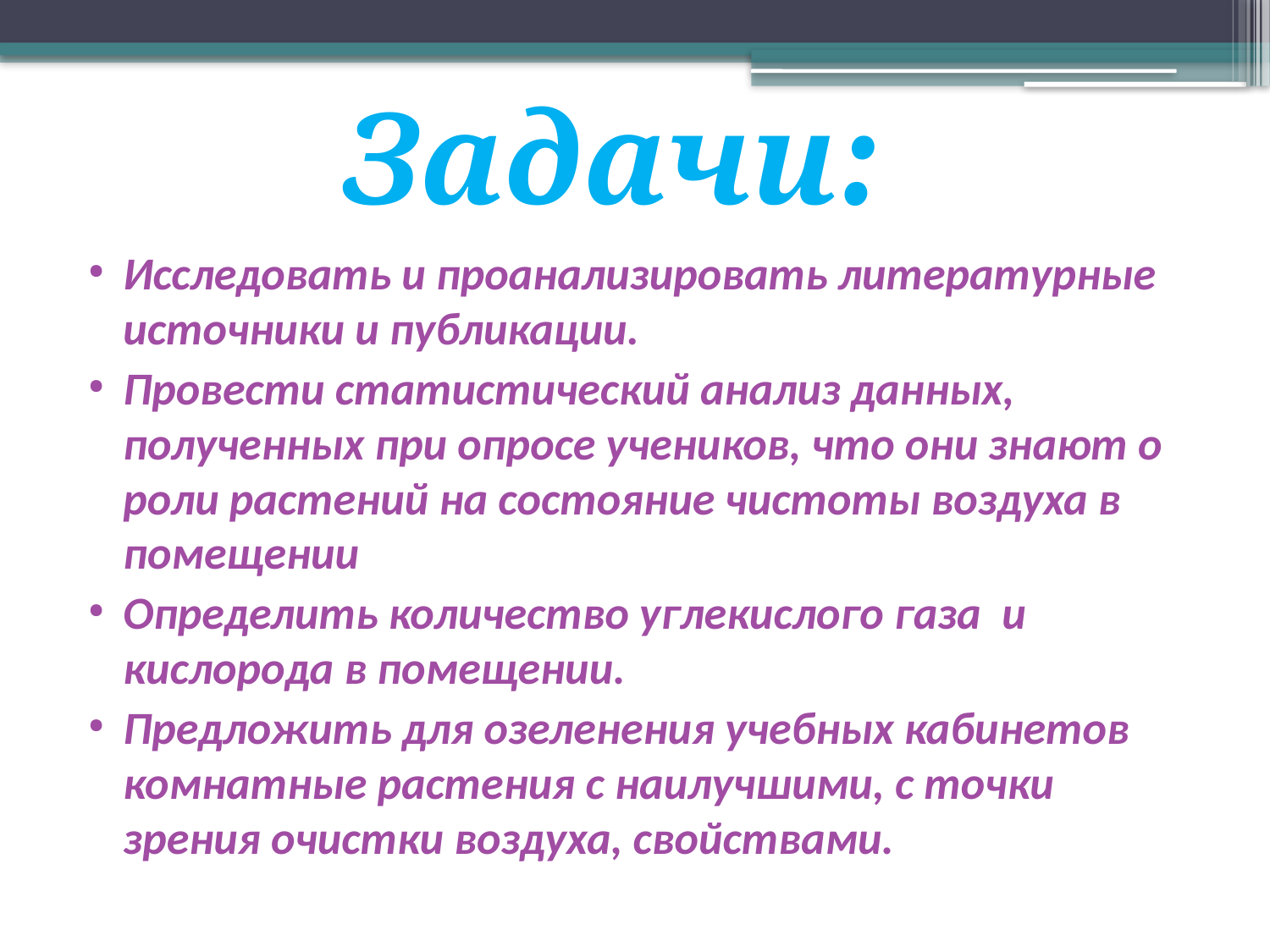

# Задачи:
Исследовать и проанализировать литературные источники и публикации.
Провести статистический анализ данных, полученных при опросе учеников, что они знают о роли растений на состояние чистоты воздуха в помещении
Определить количество углекислого газа  и кислорода в помещении.
Предложить для озеленения учебных кабинетов комнатные растения с наилучшими, с точки зрения очистки воздуха, свойствами.